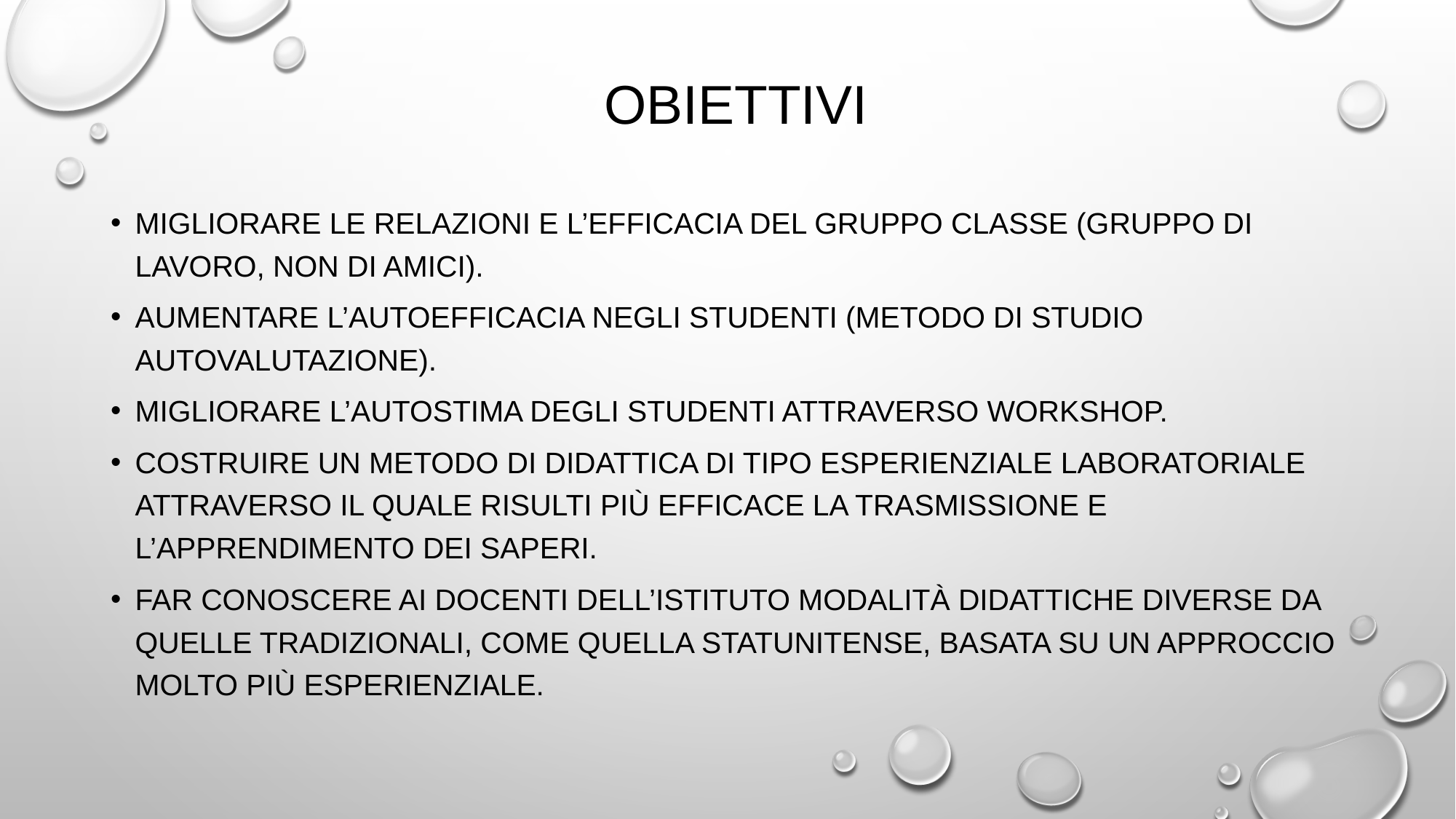

# OBIETTIVI
Migliorare le relazioni e l’efficacia del gruppo classe (gruppo di lavoro, non di amici).
Aumentare l’autoefficacia negli studenti (metodo di studio autovalutazione).
Migliorare l’autostima degli studenti attraverso workshop.
Costruire un metodo di didattica di tipo esperienziale laboratoriale attraverso il quale risulti più efficace la trasmissione e l’apprendimento dei saperi.
Far conoscere ai docenti dell’Istituto modalità didattiche diverse da quelle tradizionali, come quella statunitense, basata su un approccio molto più esperienziale.